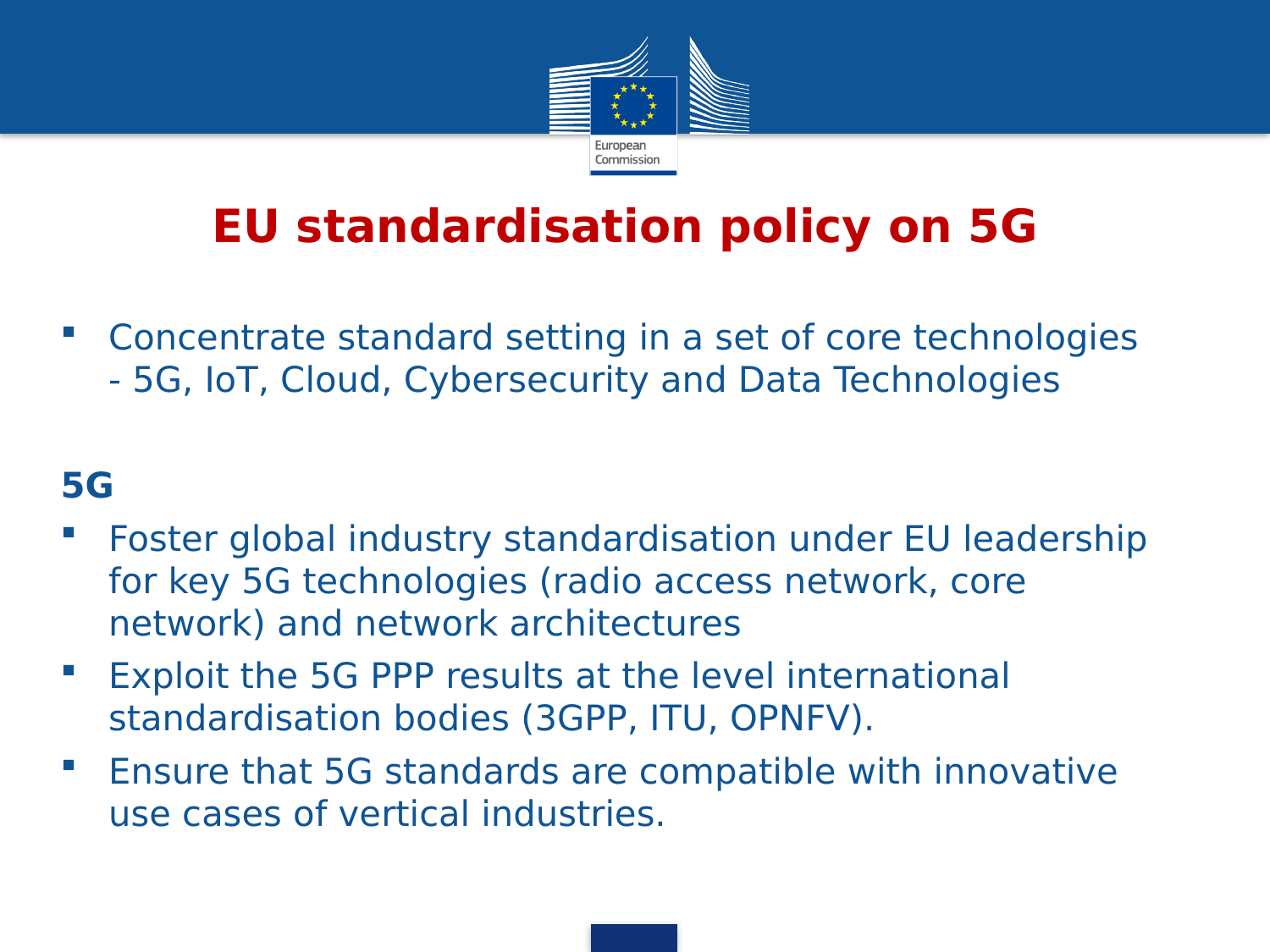

EU standardisation policy on 5G
Concentrate standard setting in a set of core technologies - 5G, IoT, Cloud, Cybersecurity and Data Technologies

5G
Foster global industry standardisation under EU leadership for key 5G technologies (radio access network, core network) and network architectures
Exploit the 5G PPP results at the level international standardisation bodies (3GPP, ITU, OPNFV).
Ensure that 5G standards are compatible with innovative use cases of vertical industries.